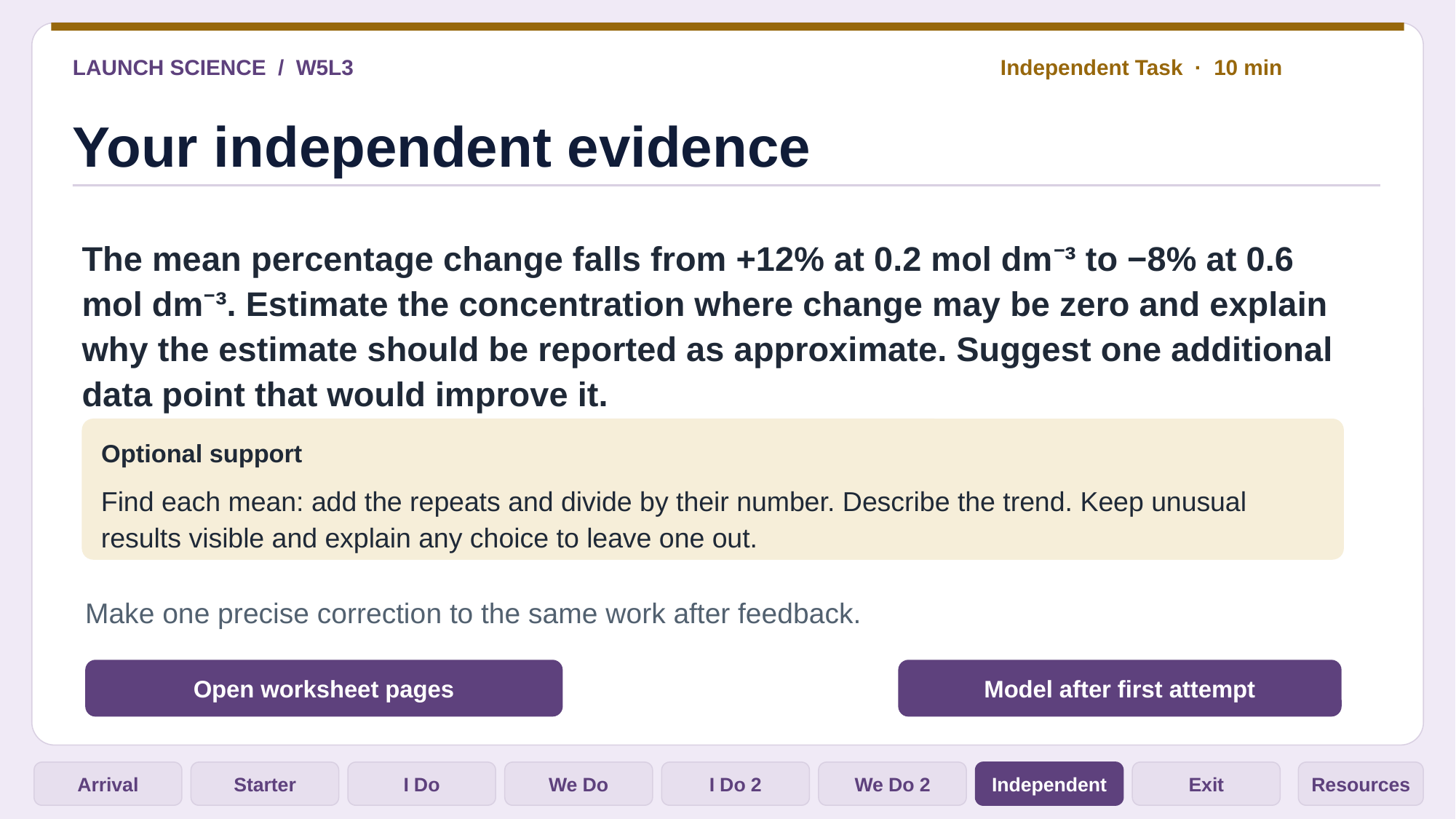

LAUNCH SCIENCE  /  W5L3
Independent Task  ·  10 min
Your independent evidence

The mean percentage change falls from +12% at 0.2 mol dm⁻³ to −8% at 0.6 mol dm⁻³. Estimate the concentration where change may be zero and explain why the estimate should be reported as approximate. Suggest one additional data point that would improve it.

Optional support
Find each mean: add the repeats and divide by their number. Describe the trend. Keep unusual results visible and explain any choice to leave one out.
Make one precise correction to the same work after feedback.
Open worksheet pages
Model after first attempt
Arrival
Starter
I Do
We Do
I Do 2
We Do 2
Independent
Exit
Resources